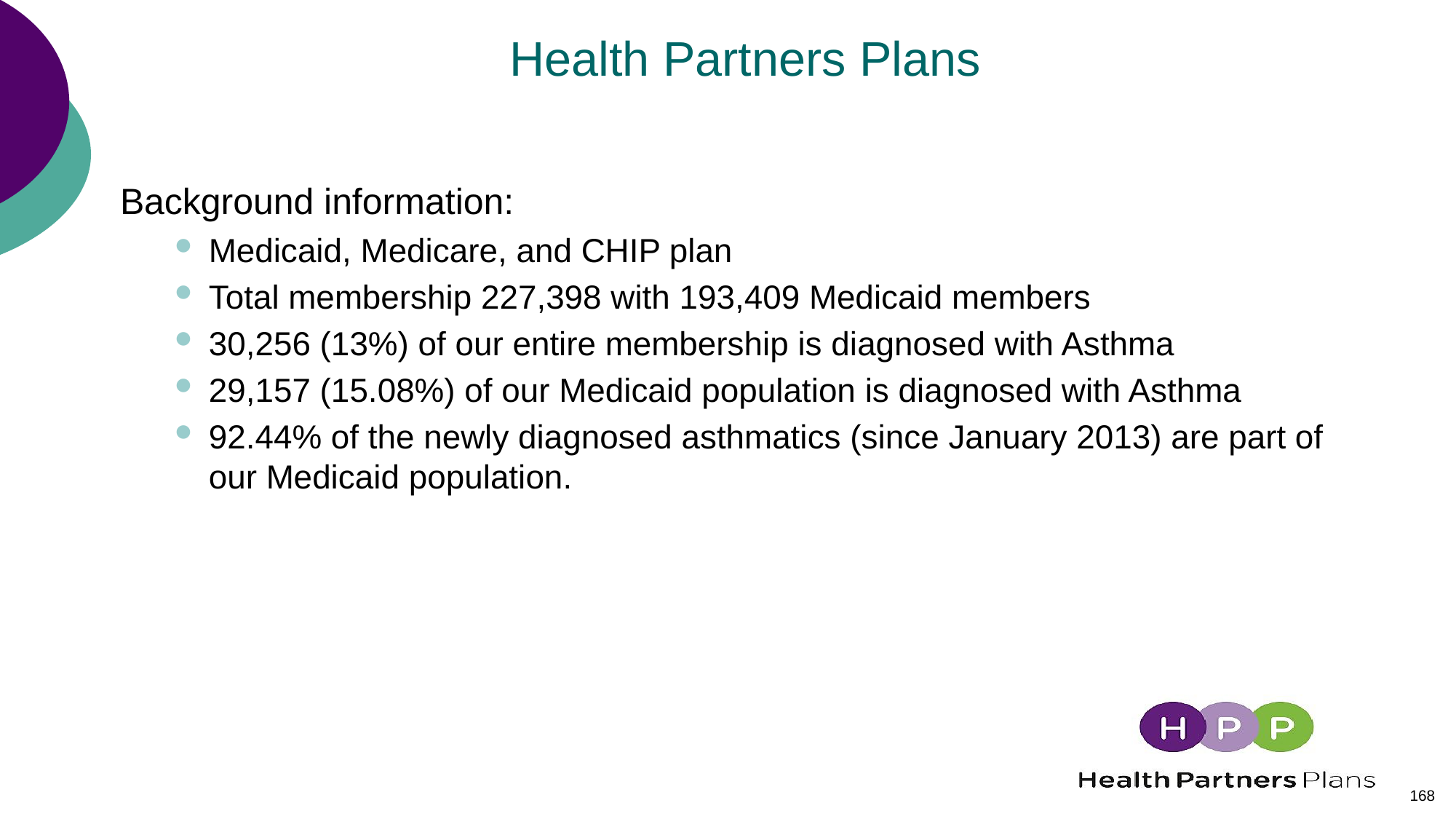

# Health Partners Plans
Background information:
Medicaid, Medicare, and CHIP plan
Total membership 227,398 with 193,409 Medicaid members
30,256 (13%) of our entire membership is diagnosed with Asthma
29,157 (15.08%) of our Medicaid population is diagnosed with Asthma
92.44% of the newly diagnosed asthmatics (since January 2013) are part of our Medicaid population.